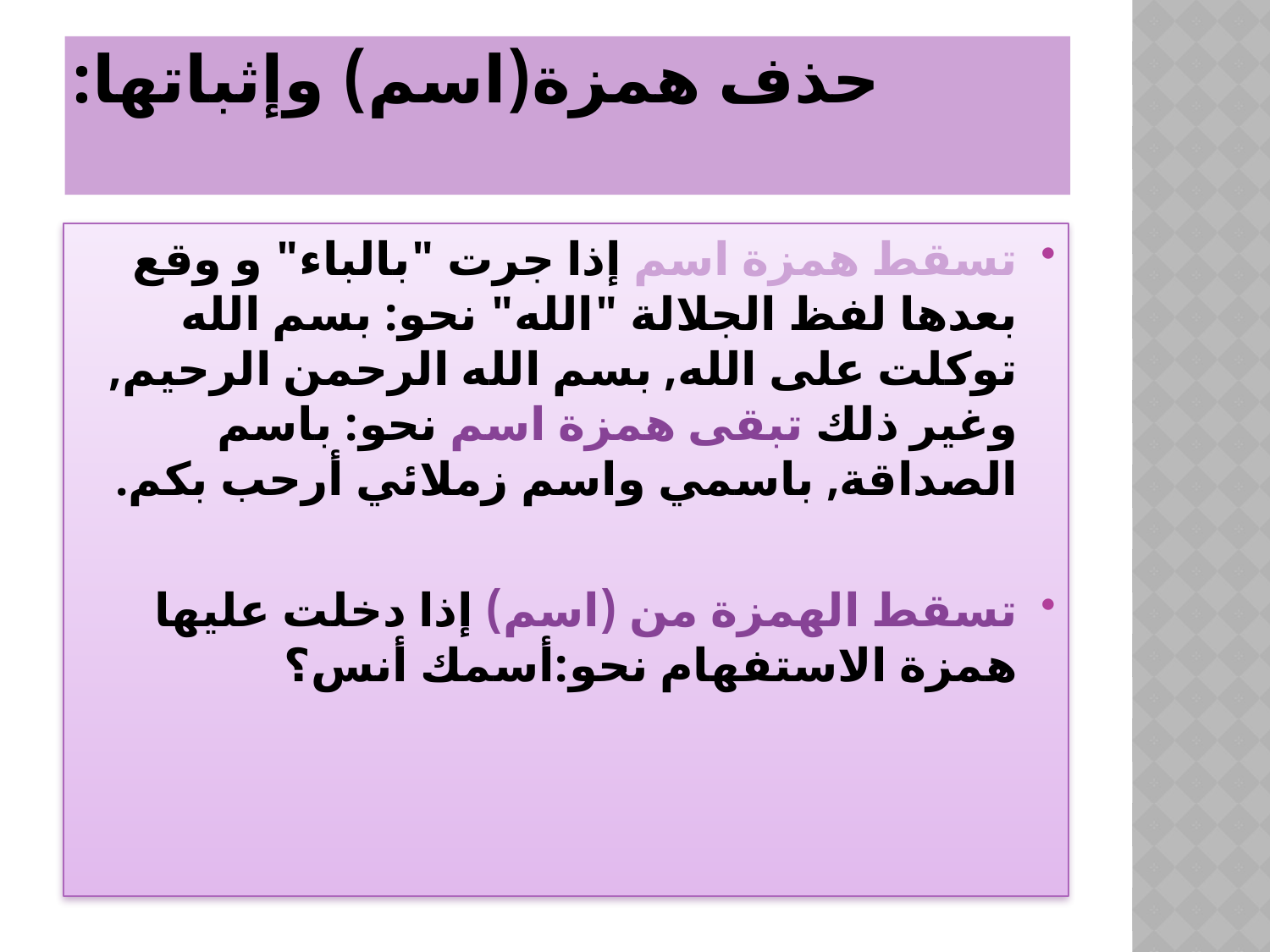

# حذف همزة(اسم) وإثباتها:
تسقط همزة اسم إذا جرت "بالباء" و وقع بعدها لفظ الجلالة "الله" نحو: بسم الله توكلت على الله, بسم الله الرحمن الرحيم, وغير ذلك تبقى همزة اسم نحو: باسم الصداقة, باسمي واسم زملائي أرحب بكم.

تسقط الهمزة من (اسم) إذا دخلت عليها همزة الاستفهام نحو:أسمك أنس؟